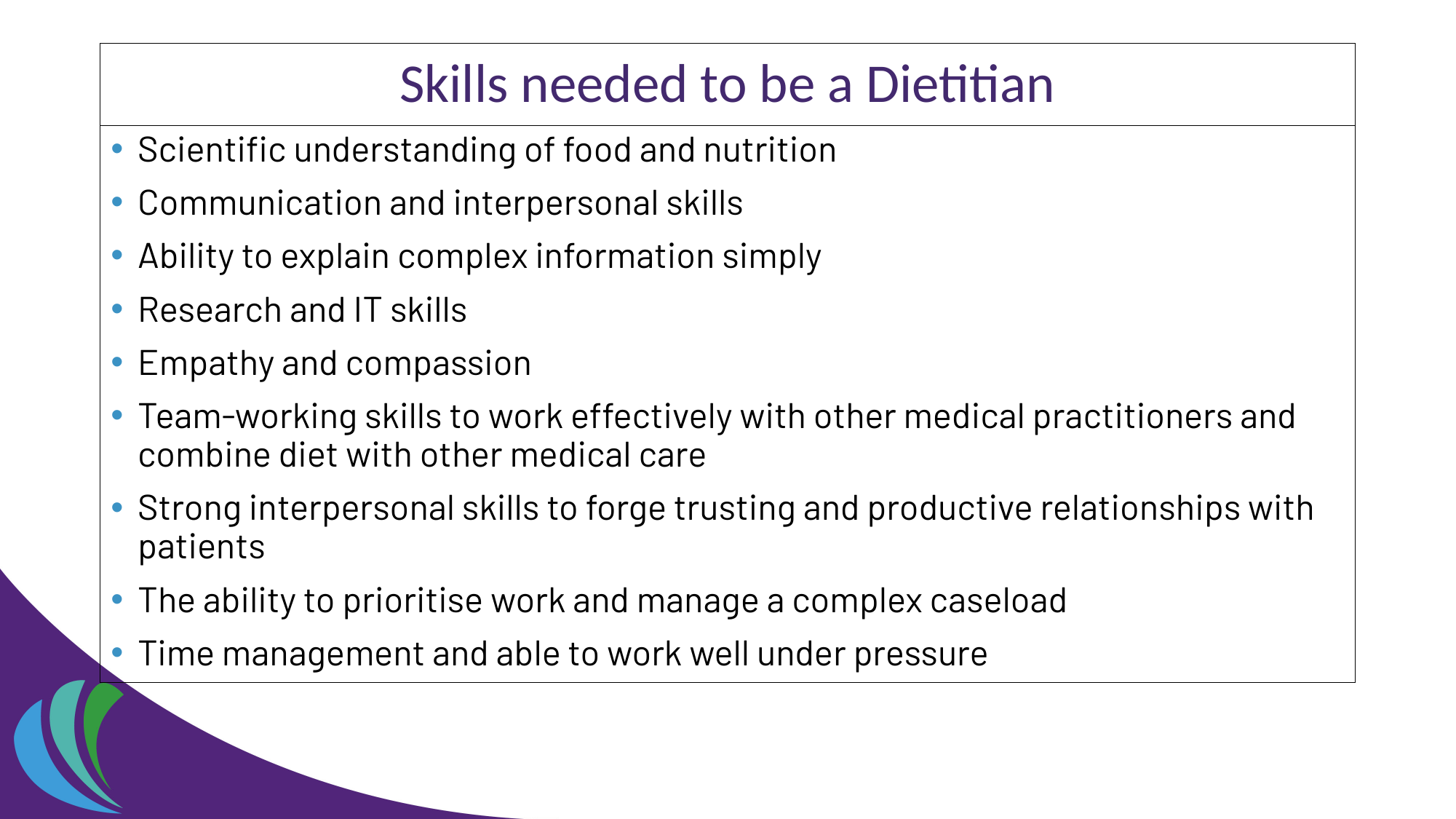

# Skills needed to be a Dietitian
Scientific understanding of food and nutrition
Communication and interpersonal skills
Ability to explain complex information simply
Research and IT skills
Empathy and compassion
Team-working skills to work effectively with other medical practitioners and combine diet with other medical care
Strong interpersonal skills to forge trusting and productive relationships with patients
The ability to prioritise work and manage a complex caseload
Time management and able to work well under pressure